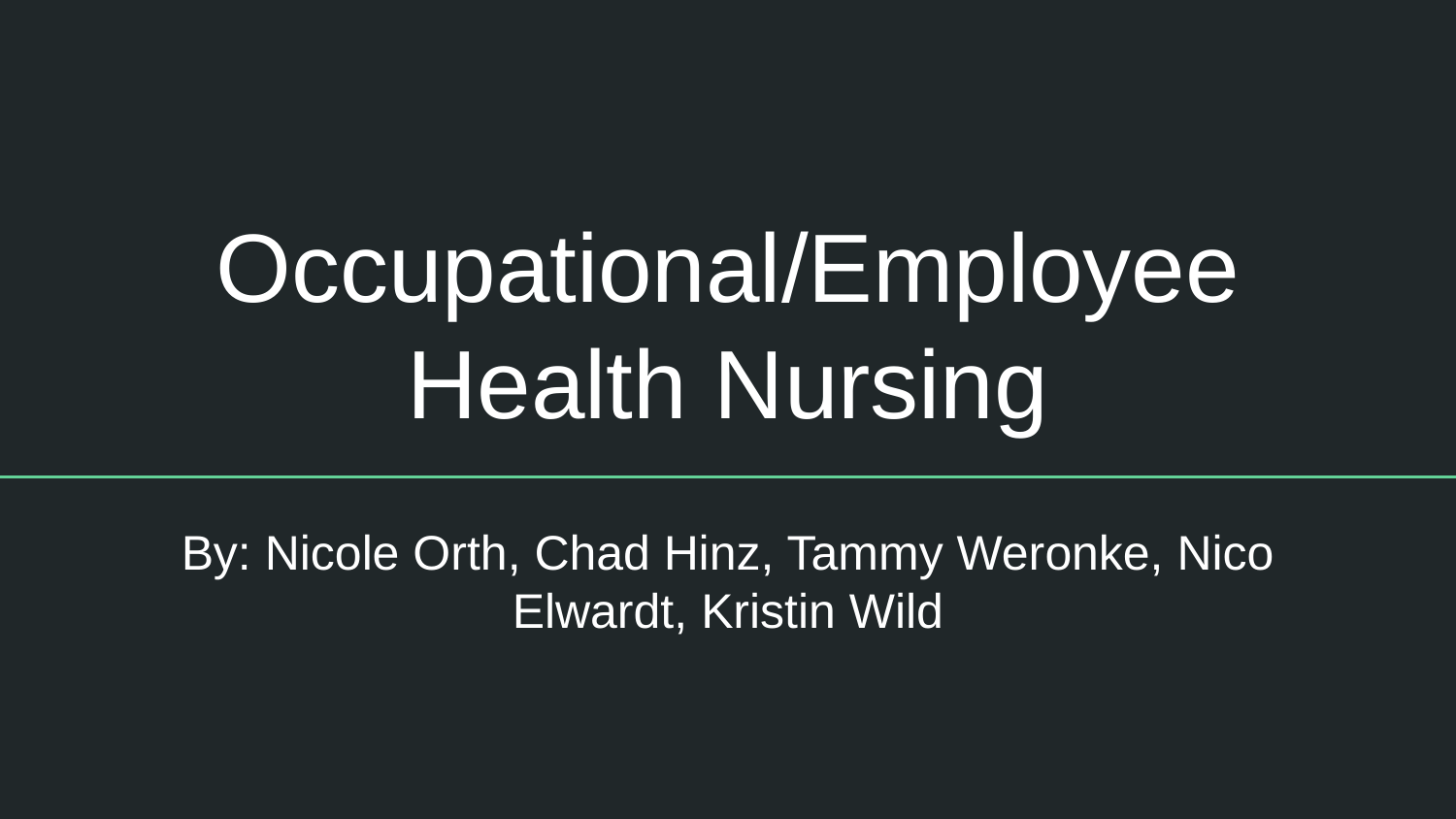

# Occupational/Employee Health Nursing
By: Nicole Orth, Chad Hinz, Tammy Weronke, Nico Elwardt, Kristin Wild